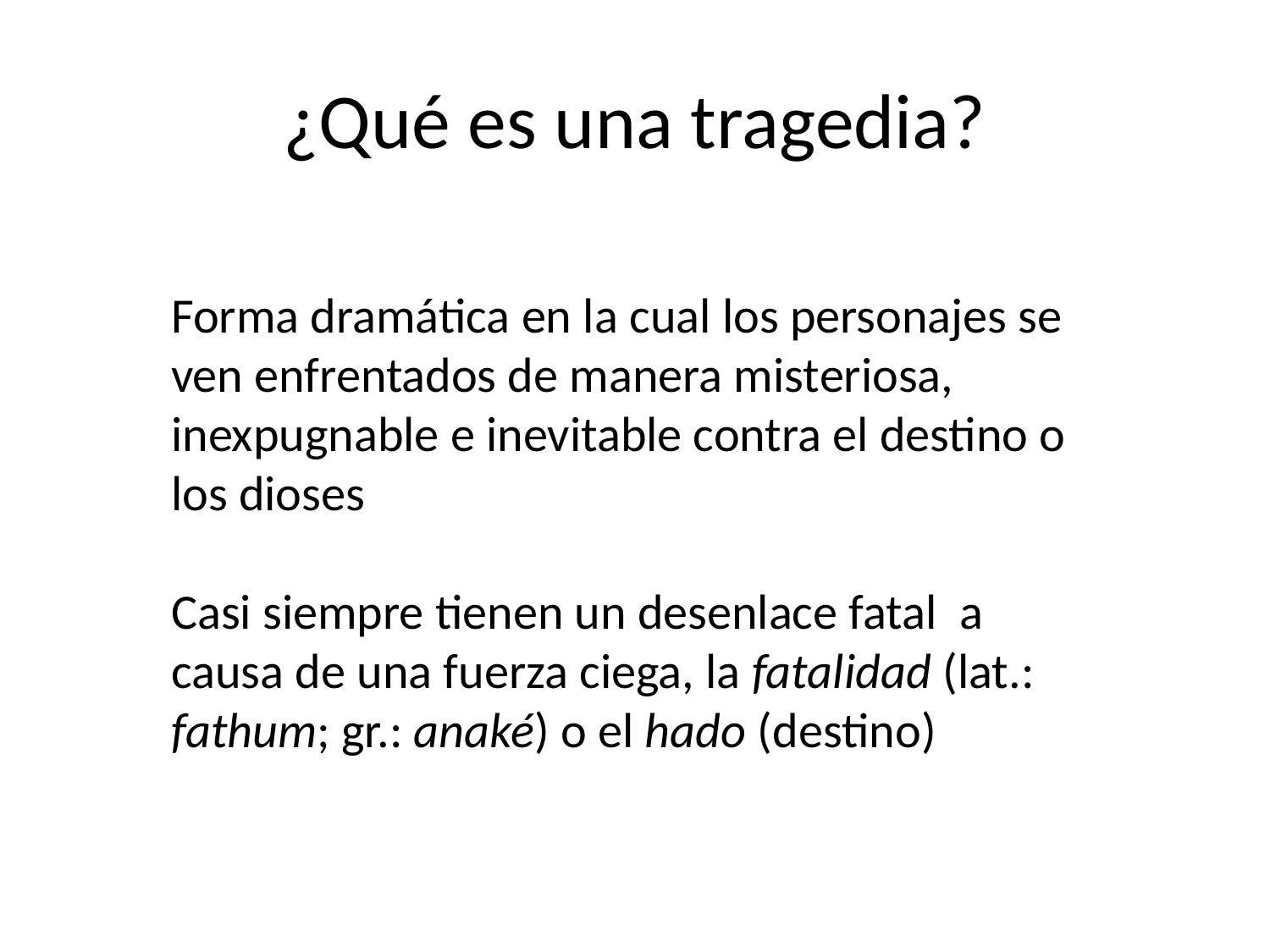

# ¿Qué es una tragedia?
Forma dramática en la cual los personajes se ven enfrentados de manera misteriosa, inexpugnable e inevitable contra el destino o los dioses

Casi siempre tienen un desenlace fatal  a causa de una fuerza ciega, la fatalidad (lat.: fathum; gr.: anaké) o el hado (destino)